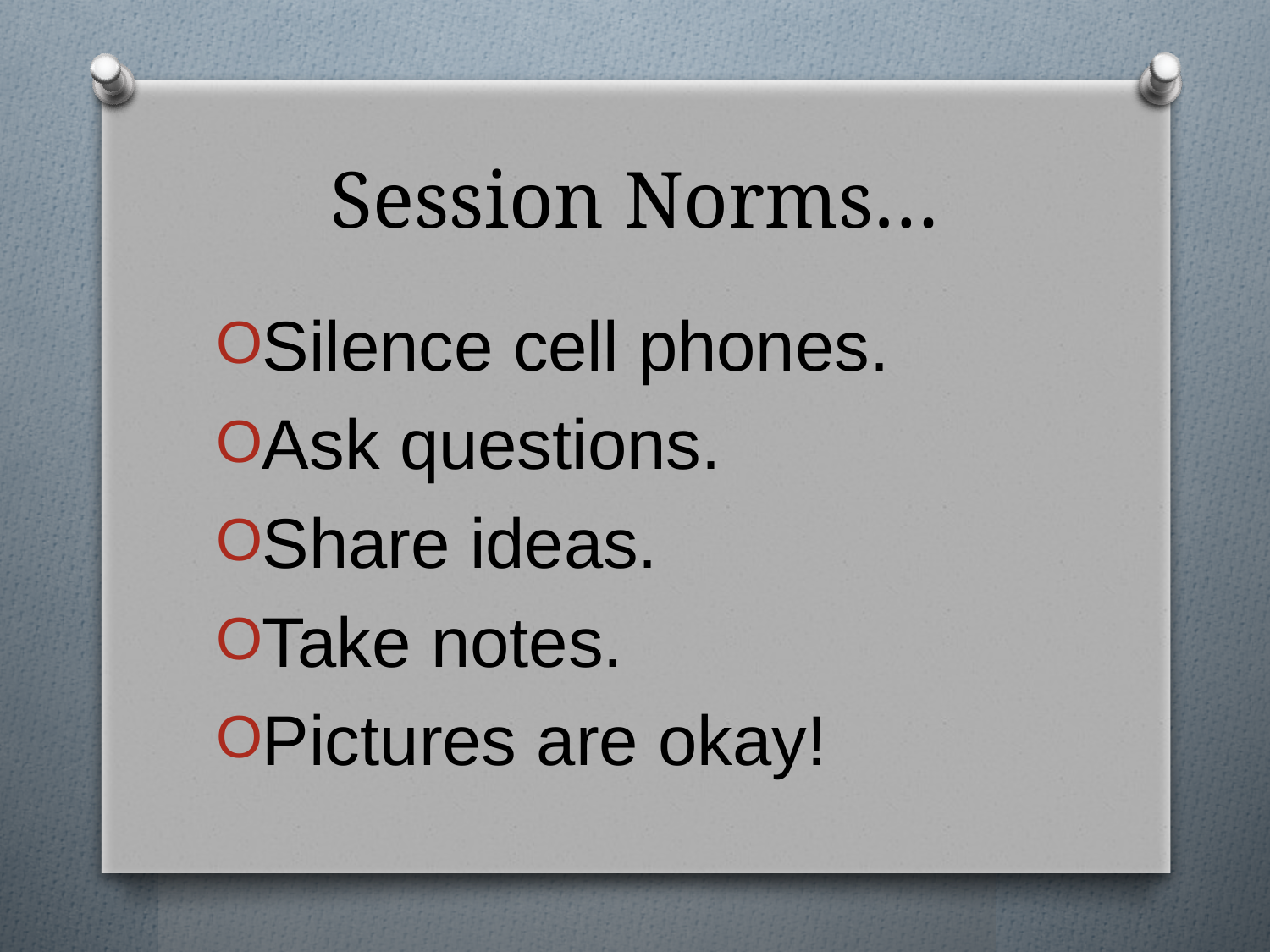

# Session Norms…
Silence cell phones.
Ask questions.
Share ideas.
Take notes.
Pictures are okay!